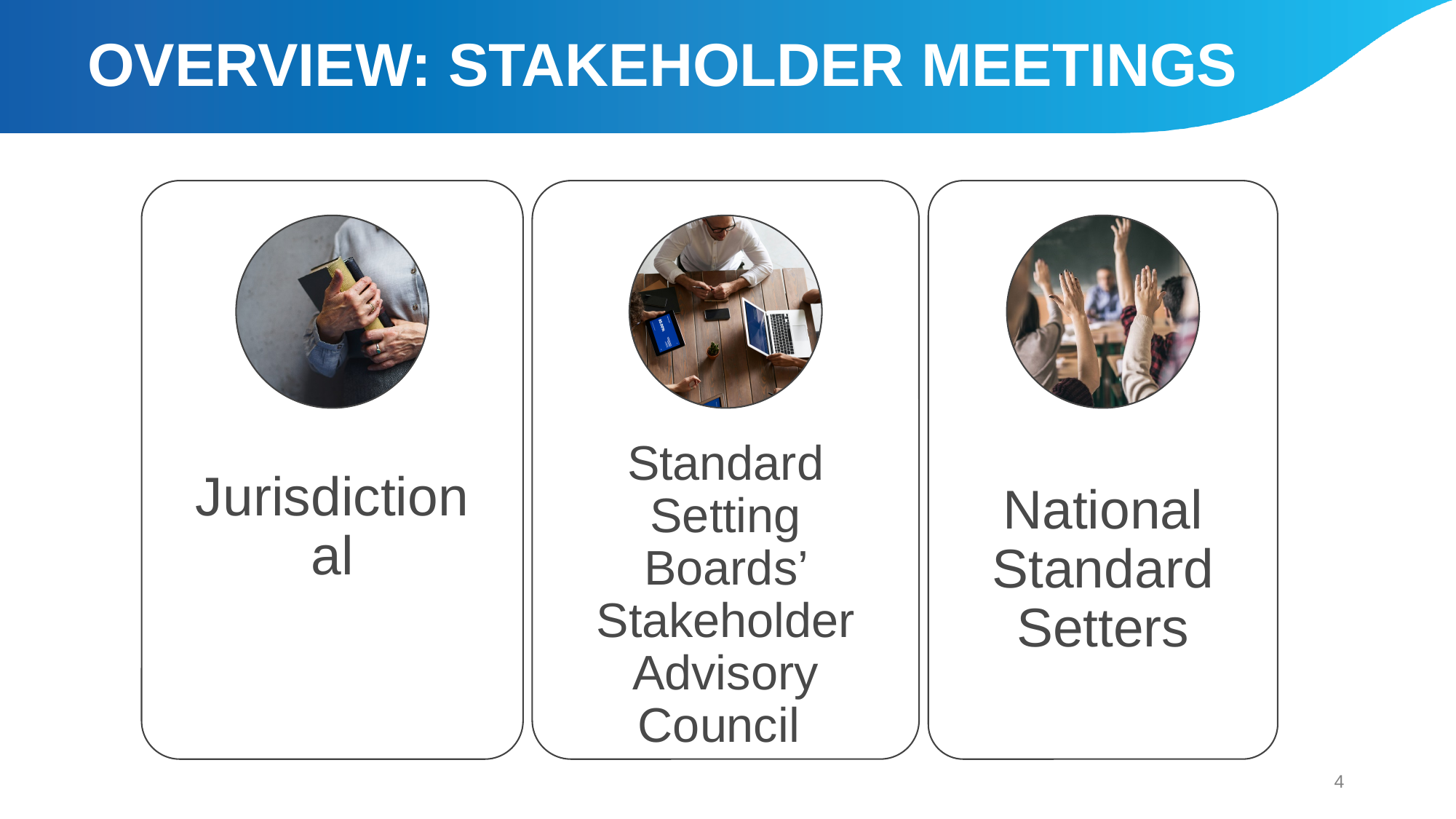

Overview: STAKEHOLDER MEETINGS
Jurisdictional

Standard Setting Boards’ Stakeholder Advisory Council

National Standard Setters
4